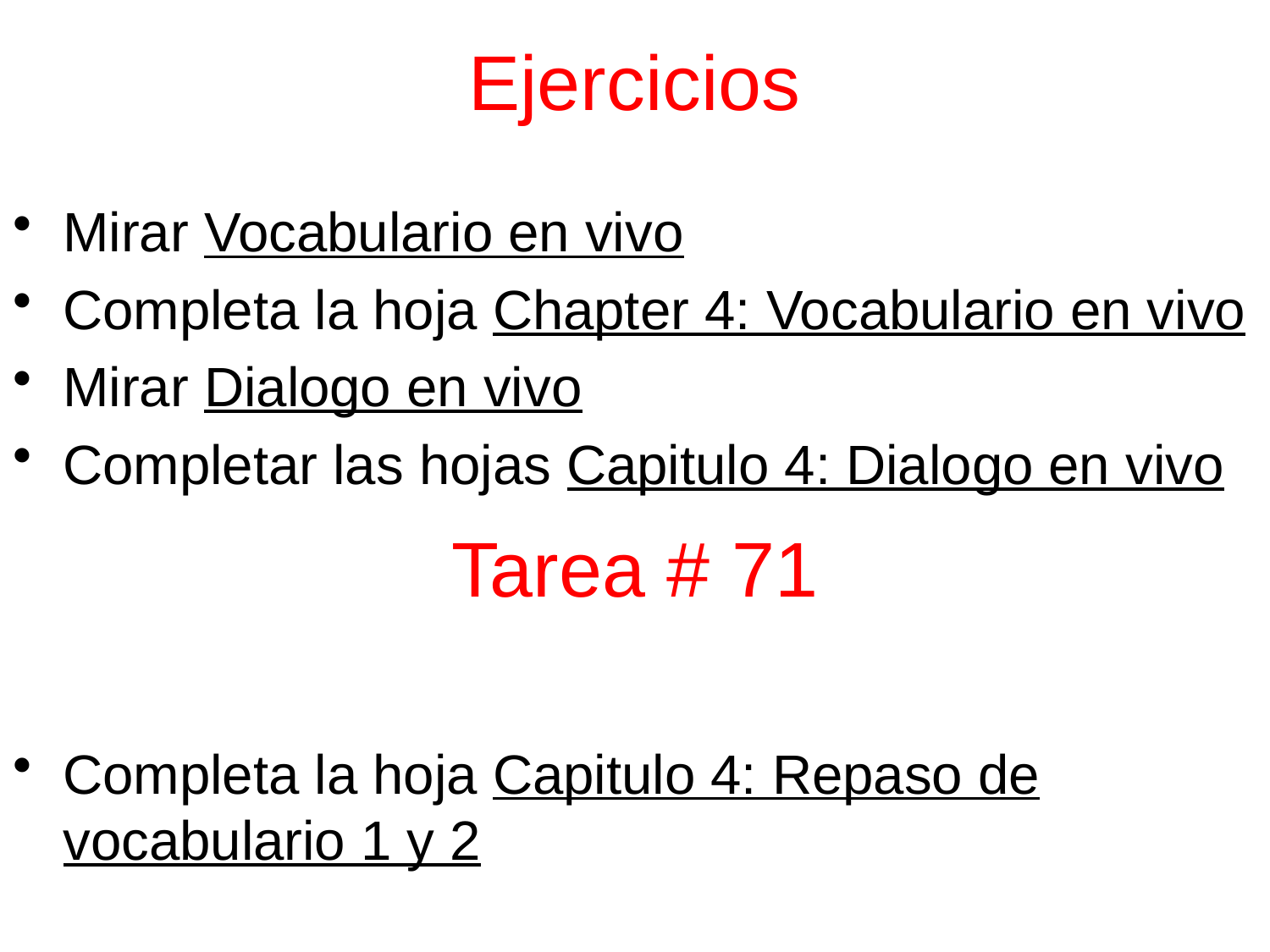

# Ejercicios
Mirar Vocabulario en vivo
Completa la hoja Chapter 4: Vocabulario en vivo
Mirar Dialogo en vivo
Completar las hojas Capitulo 4: Dialogo en vivo

Completa la hoja Capitulo 4: Repaso de vocabulario 1 y 2
Tarea # 71